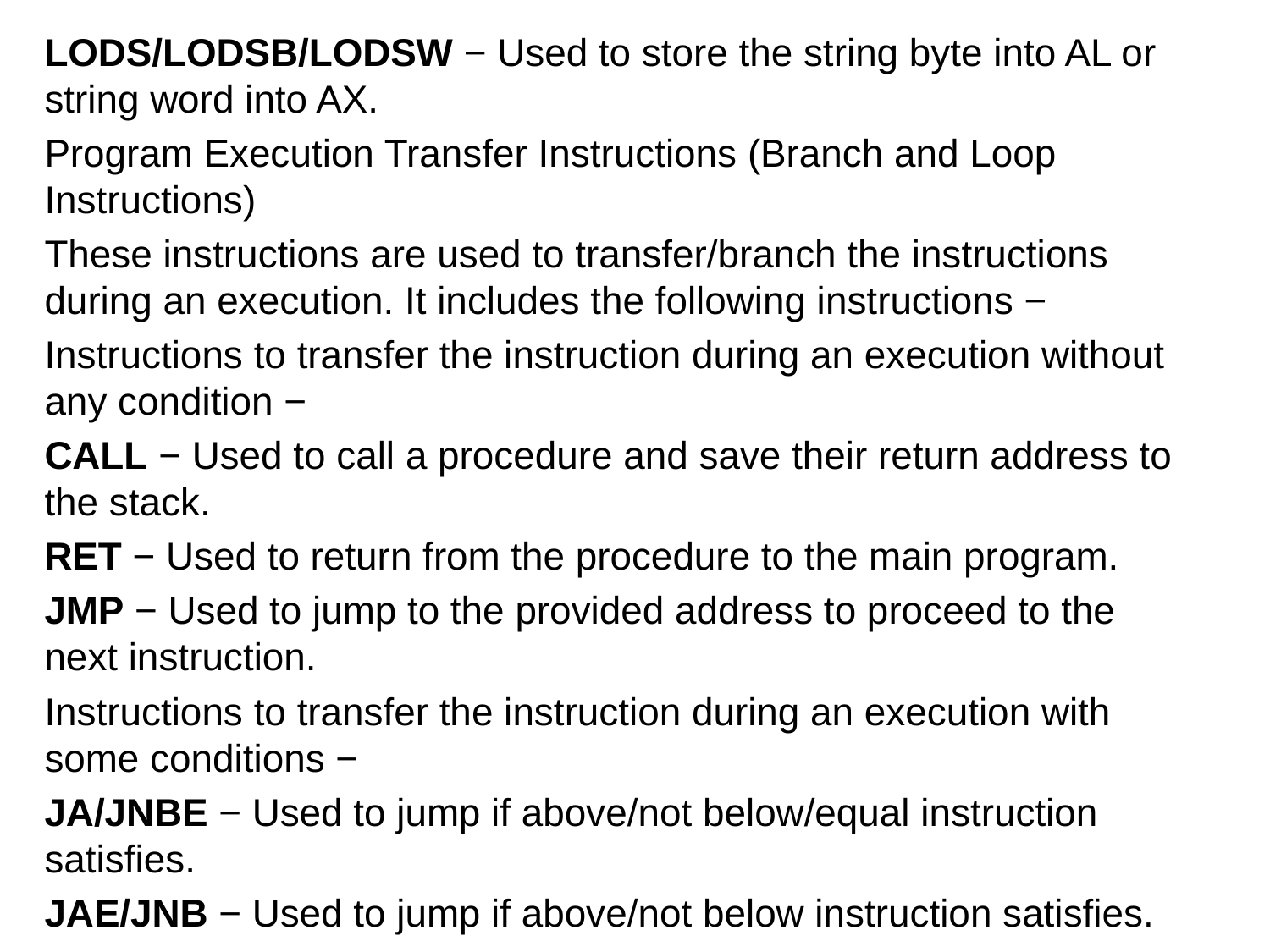

LODS/LODSB/LODSW − Used to store the string byte into AL or string word into AX.
Program Execution Transfer Instructions (Branch and Loop Instructions)
These instructions are used to transfer/branch the instructions during an execution. It includes the following instructions −
Instructions to transfer the instruction during an execution without any condition −
CALL − Used to call a procedure and save their return address to the stack.
RET − Used to return from the procedure to the main program.
JMP − Used to jump to the provided address to proceed to the next instruction.
Instructions to transfer the instruction during an execution with some conditions −
JA/JNBE − Used to jump if above/not below/equal instruction satisfies.
JAE/JNB − Used to jump if above/not below instruction satisfies.
JBE/JNA − Used to jump if below/equal/ not above instruction satisfies.
JC − Used to jump if carry flag CF = 1